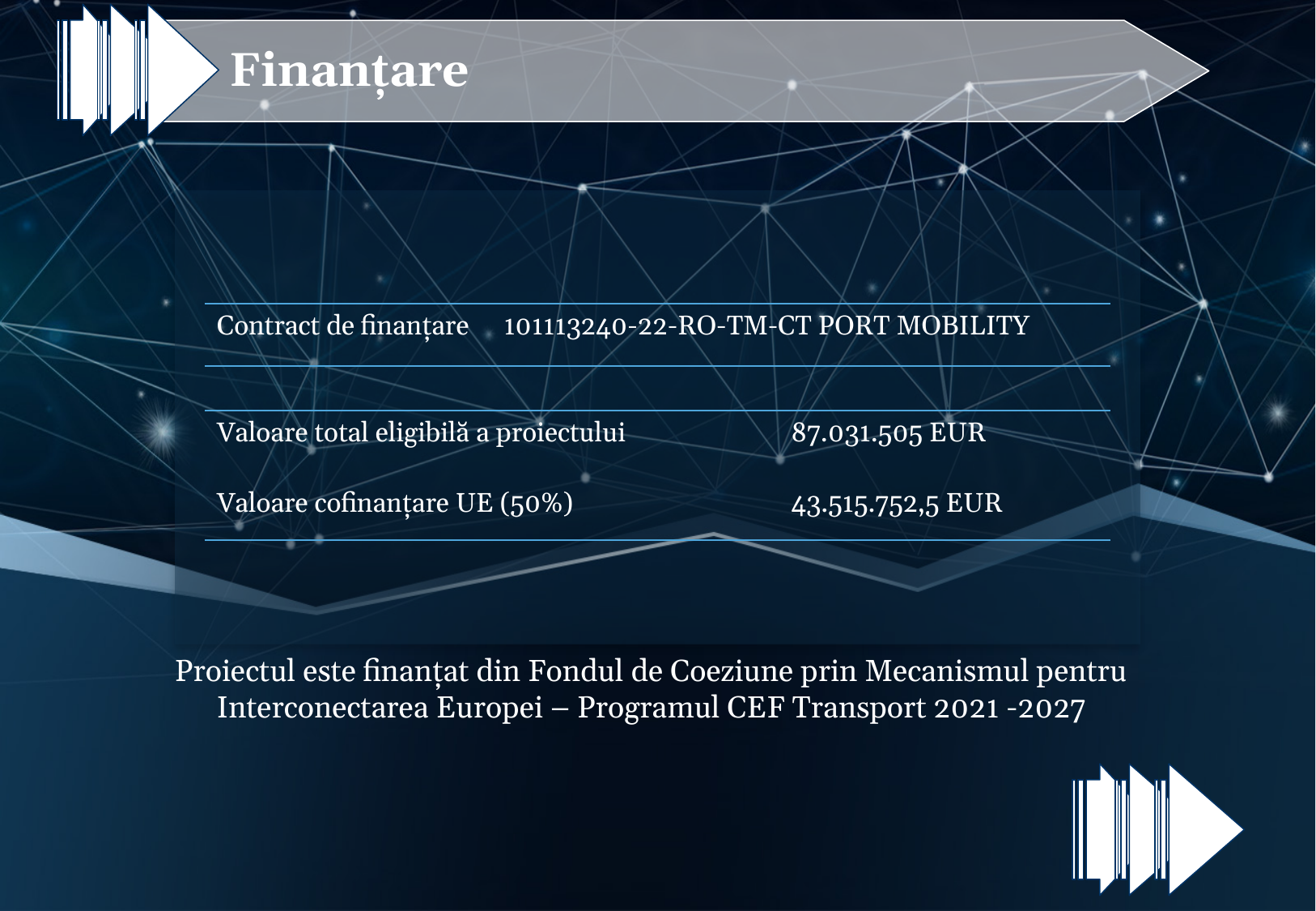

Finanțare

|  |
| --- |
| Contract de finanţare | 101113240-22-RO-TM-CT PORT MOBILITY |
| --- | --- |
| Valoare total eligibilă a proiectului | 87.031.505 EUR |
| --- | --- |
| Valoare cofinanțare UE (50%) | 43.515.752,5 EUR |
Proiectul este finanțat din Fondul de Coeziune prin Mecanismul pentru Interconectarea Europei – Programul CEF Transport 2021 -2027